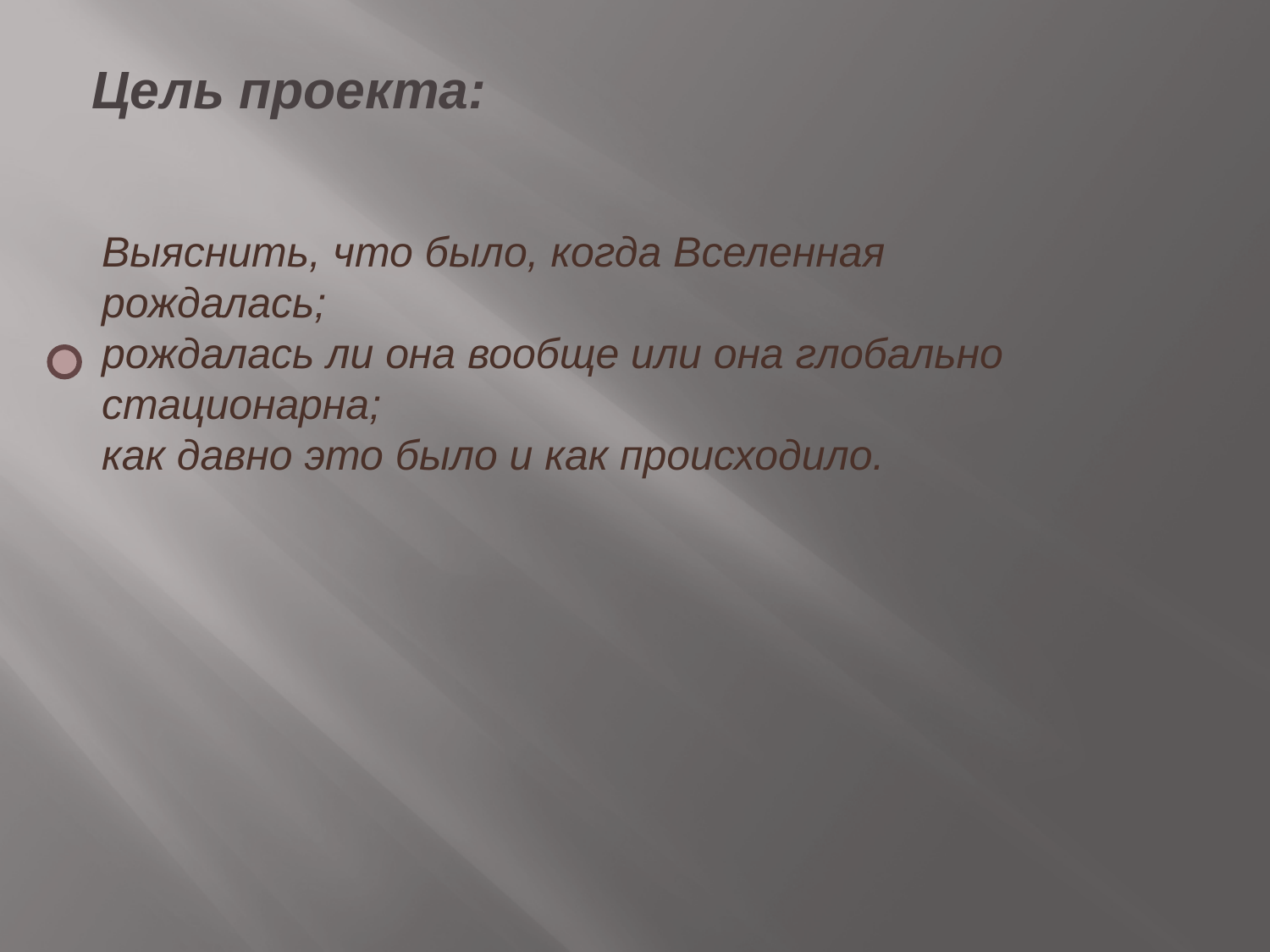

Цель проекта:
Выяснить, что было, когда Вселенная рождалась;
рождалась ли она вообще или она глобально стационарна;
как давно это было и как происходило.